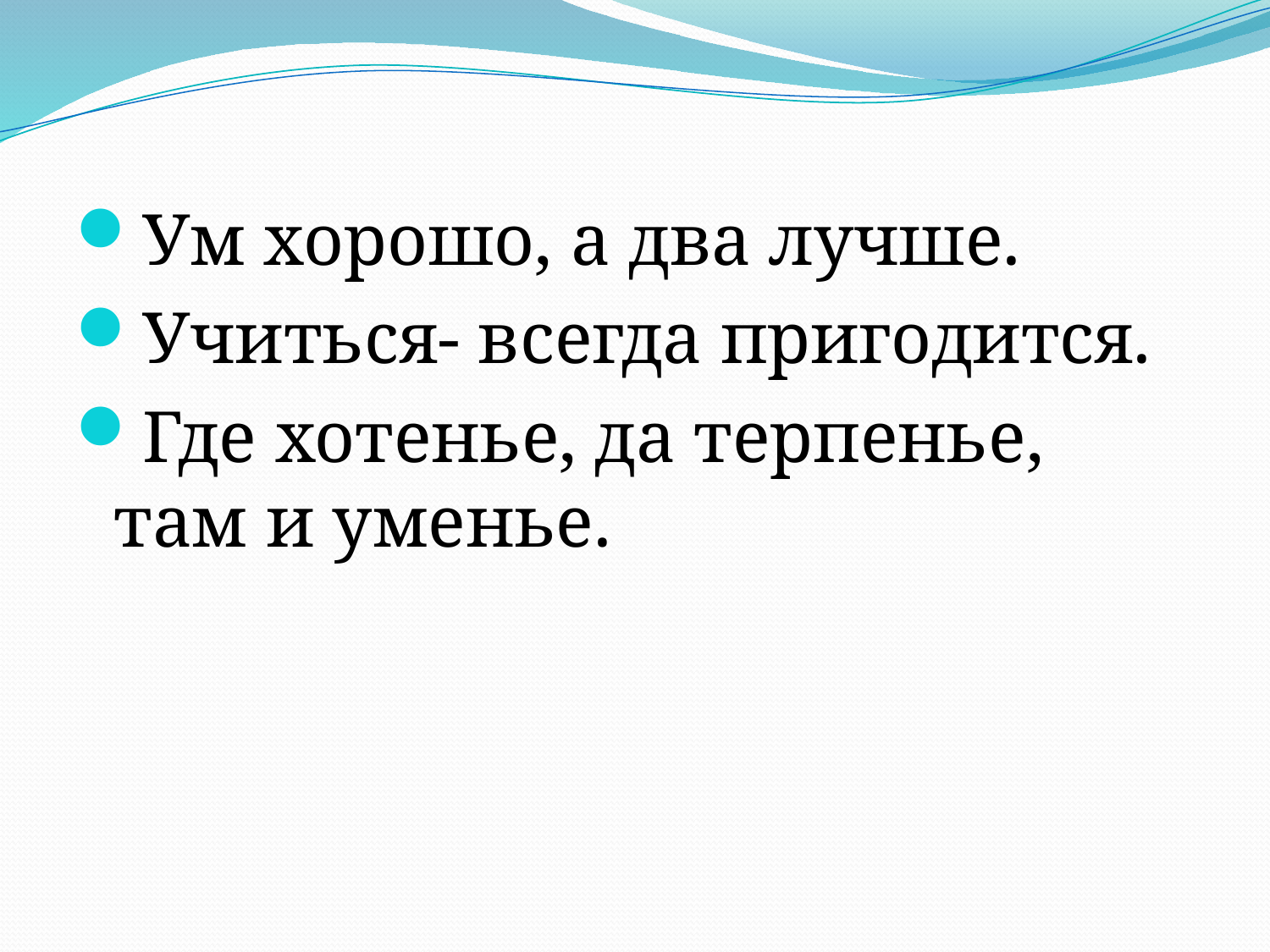

#
Ум хорошо, а два лучше.
Учиться- всегда пригодится.
Где хотенье, да терпенье, там и уменье.